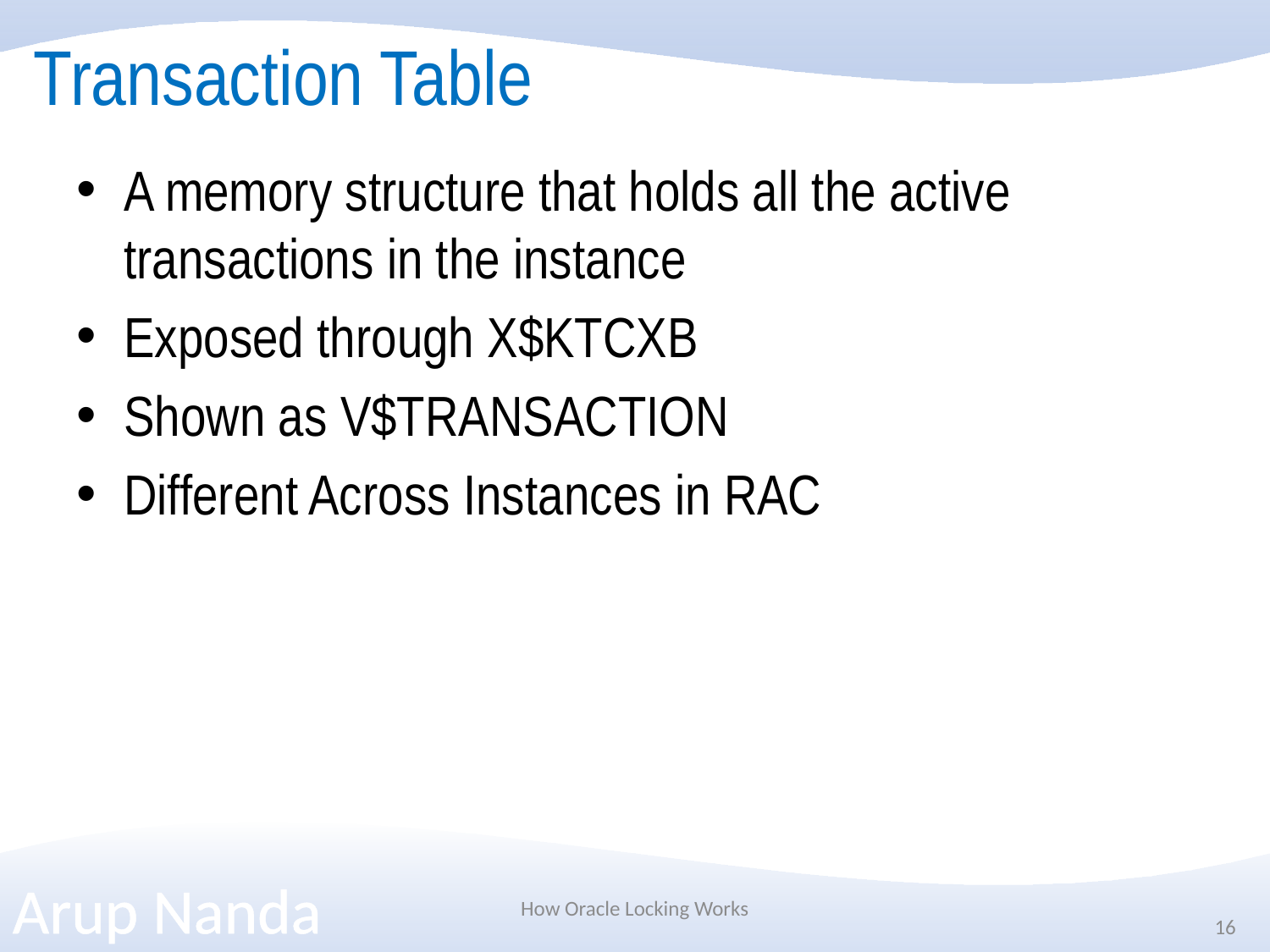

# Transaction Table
A memory structure that holds all the active transactions in the instance
Exposed through X$KTCXB
Shown as V$TRANSACTION
Different Across Instances in RAC

How Oracle Locking Works
16